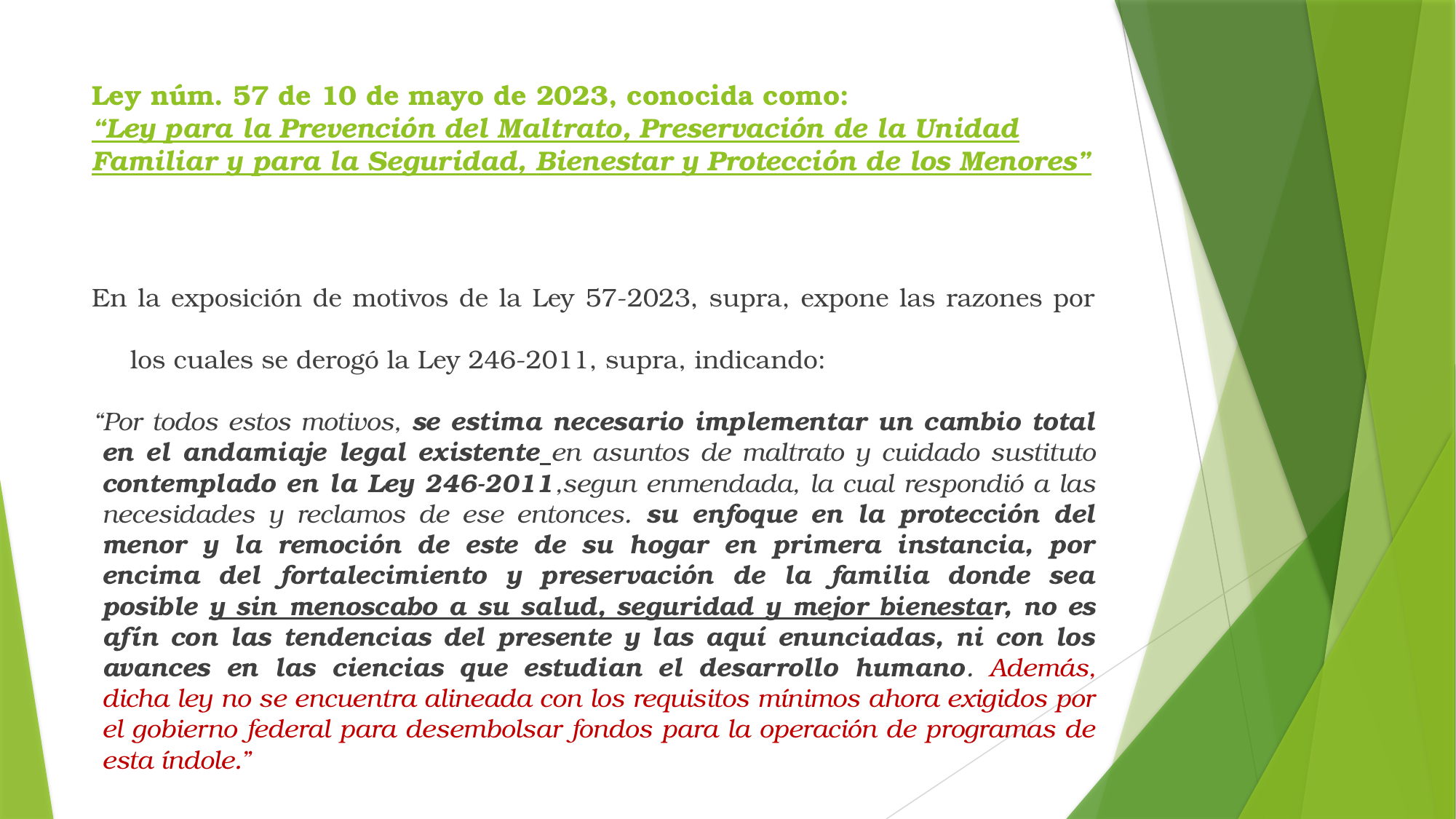

# Ley núm. 57 de 10 de mayo de 2023, conocida como: “Ley para la Prevención del Maltrato, Preservación de la Unidad Familiar y para la Seguridad, Bienestar y Protección de los Menores”
En la exposición de motivos de la Ley 57-2023, supra, expone las razones por los cuales se derogó la Ley 246-2011, supra, indicando:
“Por todos estos motivos, se estima necesario implementar un cambio total en el andamiaje legal existente en asuntos de maltrato y cuidado sustituto contemplado en la Ley 246-2011,segun enmendada, la cual respondió a las necesidades y reclamos de ese entonces. su enfoque en la protección del menor y la remoción de este de su hogar en primera instancia, por encima del fortalecimiento y preservación de la familia donde sea posible y sin menoscabo a su salud, seguridad y mejor bienestar, no es afín con las tendencias del presente y las aquí enunciadas, ni con los avances en las ciencias que estudian el desarrollo humano. Además, dicha ley no se encuentra alineada con los requisitos mínimos ahora exigidos por el gobierno federal para desembolsar fondos para la operación de programas de esta índole.”